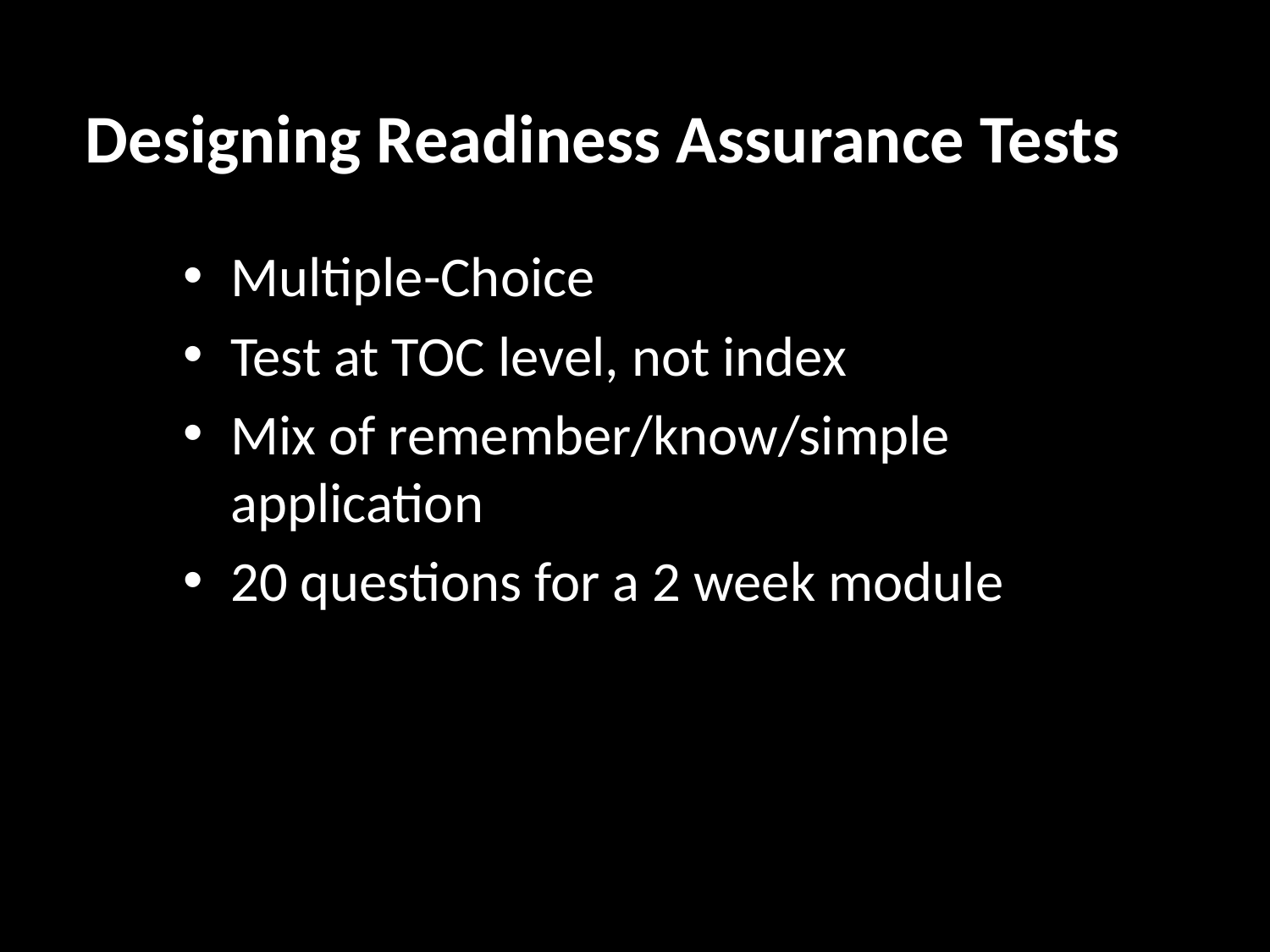

# Designing Readiness Assurance Tests
Multiple-Choice
Test at TOC level, not index
Mix of remember/know/simple application
20 questions for a 2 week module